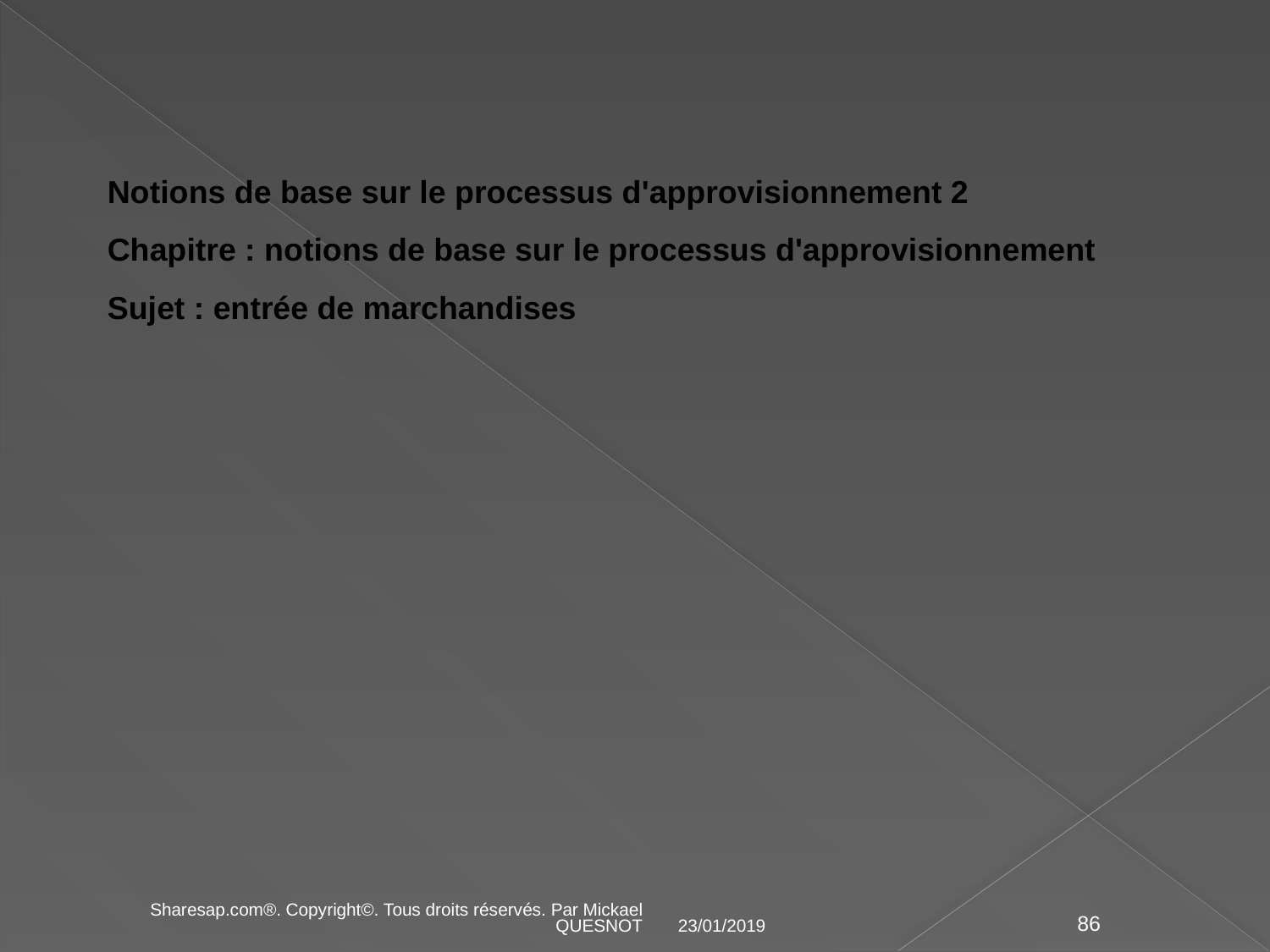

Notions de base sur le processus d'approvisionnement 2

Chapitre : notions de base sur le processus d'approvisionnement

Sujet : entrée de marchandises
23/01/2019
86
Sharesap.com®. Copyright©. Tous droits réservés. Par Mickael QUESNOT